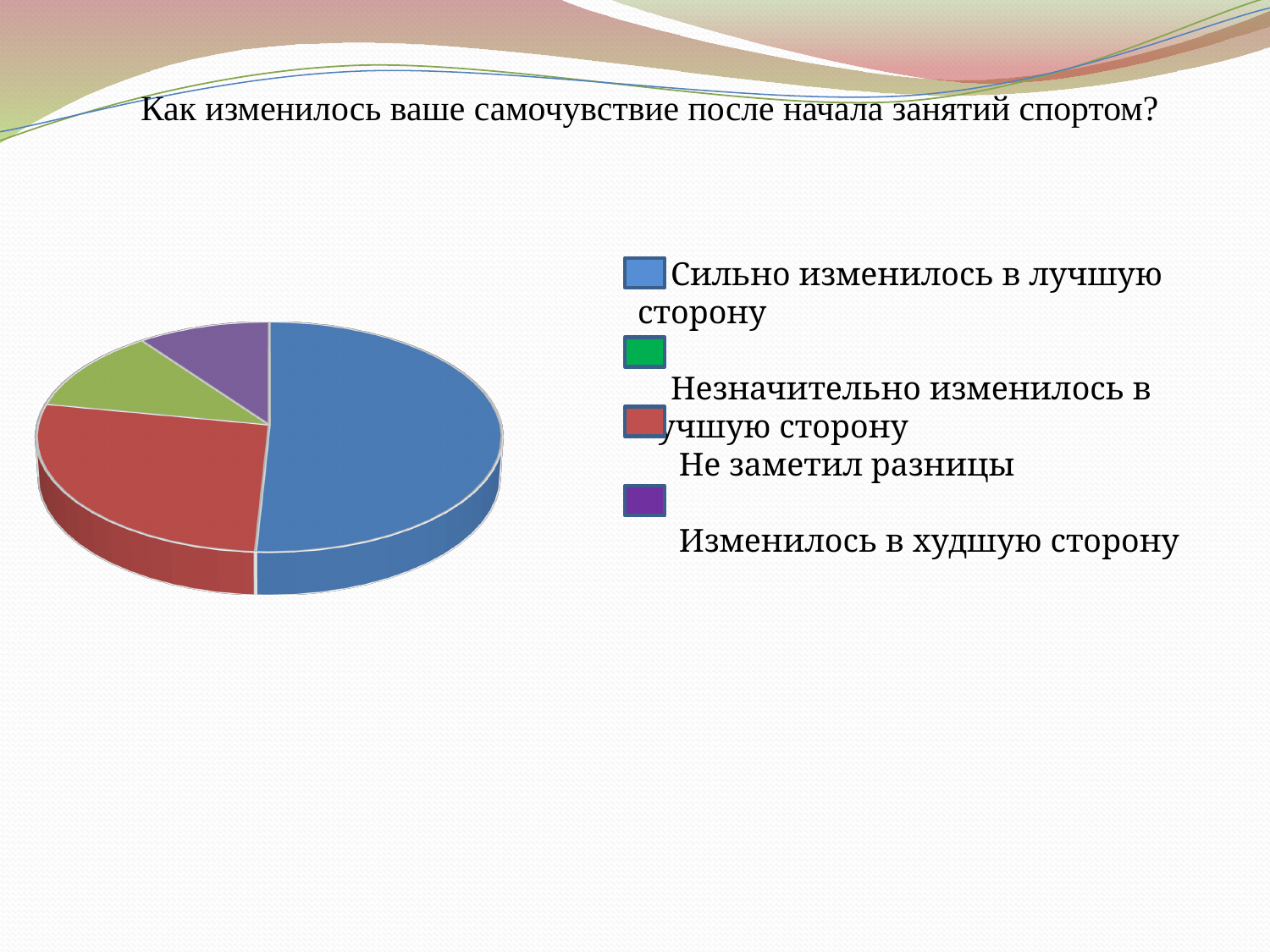

Как изменилось ваше самочувствие после начала занятий спортом?

[unsupported chart]

    Сильно изменилось в лучшую сторону

    Незначительно изменилось в лучшую сторону
     Не заметил разницы

     Изменилось в худшую сторону